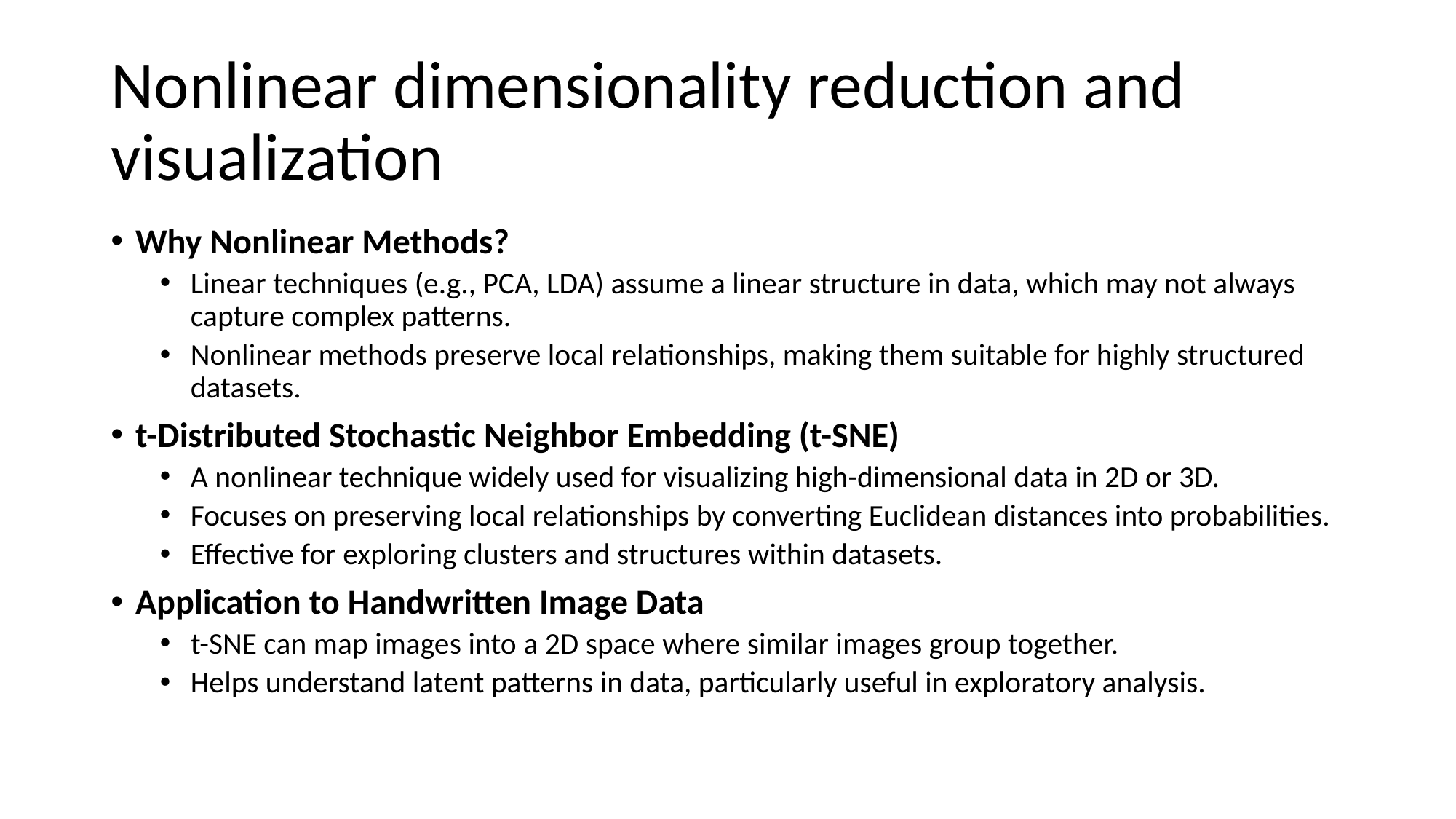

# Nonlinear dimensionality reduction and visualization
Why Nonlinear Methods?
Linear techniques (e.g., PCA, LDA) assume a linear structure in data, which may not always capture complex patterns.
Nonlinear methods preserve local relationships, making them suitable for highly structured datasets.
t-Distributed Stochastic Neighbor Embedding (t-SNE)
A nonlinear technique widely used for visualizing high-dimensional data in 2D or 3D.
Focuses on preserving local relationships by converting Euclidean distances into probabilities.
Effective for exploring clusters and structures within datasets.
Application to Handwritten Image Data
t-SNE can map images into a 2D space where similar images group together.
Helps understand latent patterns in data, particularly useful in exploratory analysis.